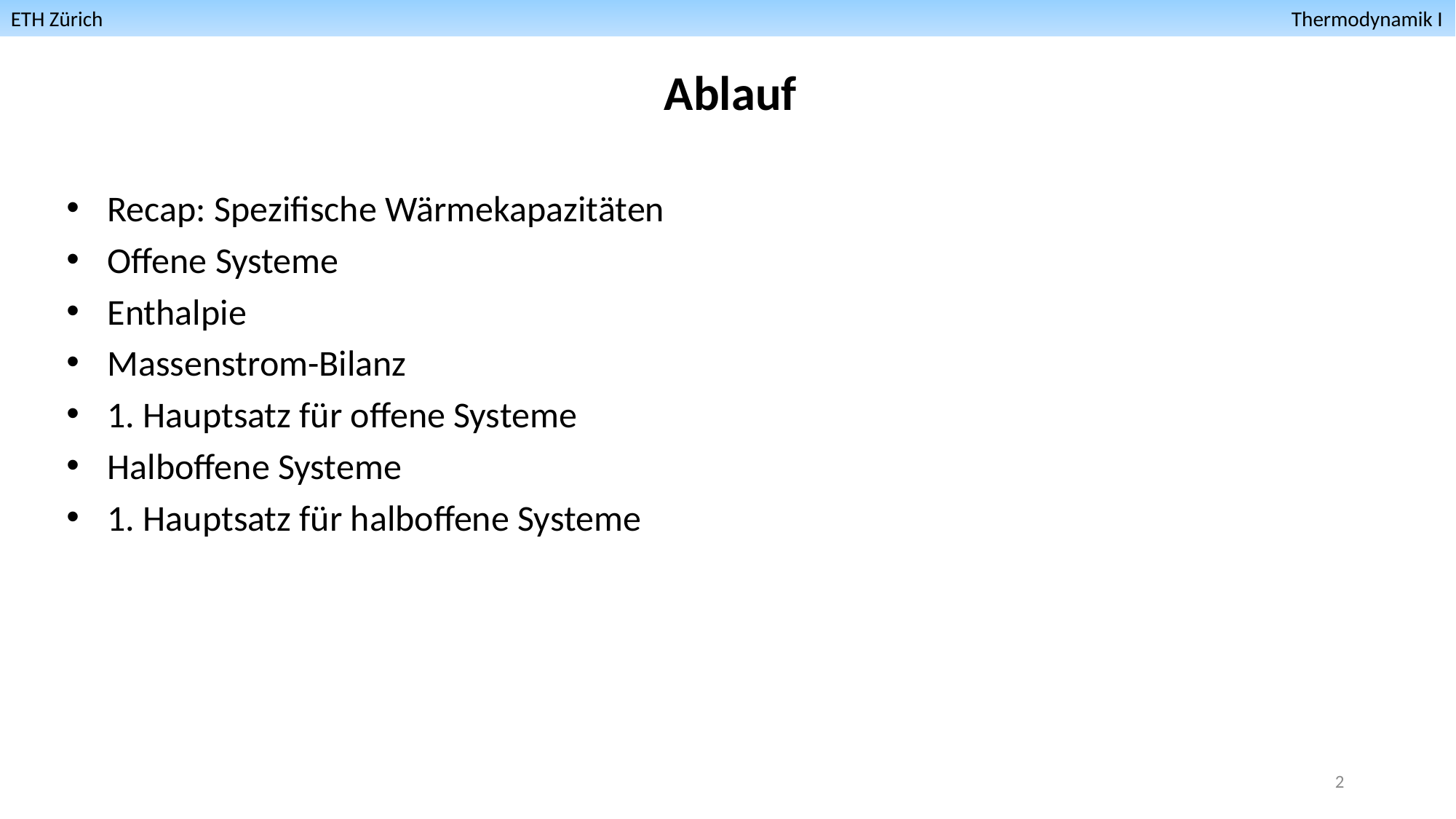

ETH Zürich											                 Thermodynamik I
Ablauf
Recap: Spezifische Wärmekapazitäten
Offene Systeme
Enthalpie
Massenstrom-Bilanz
1. Hauptsatz für offene Systeme
Halboffene Systeme
1. Hauptsatz für halboffene Systeme
2